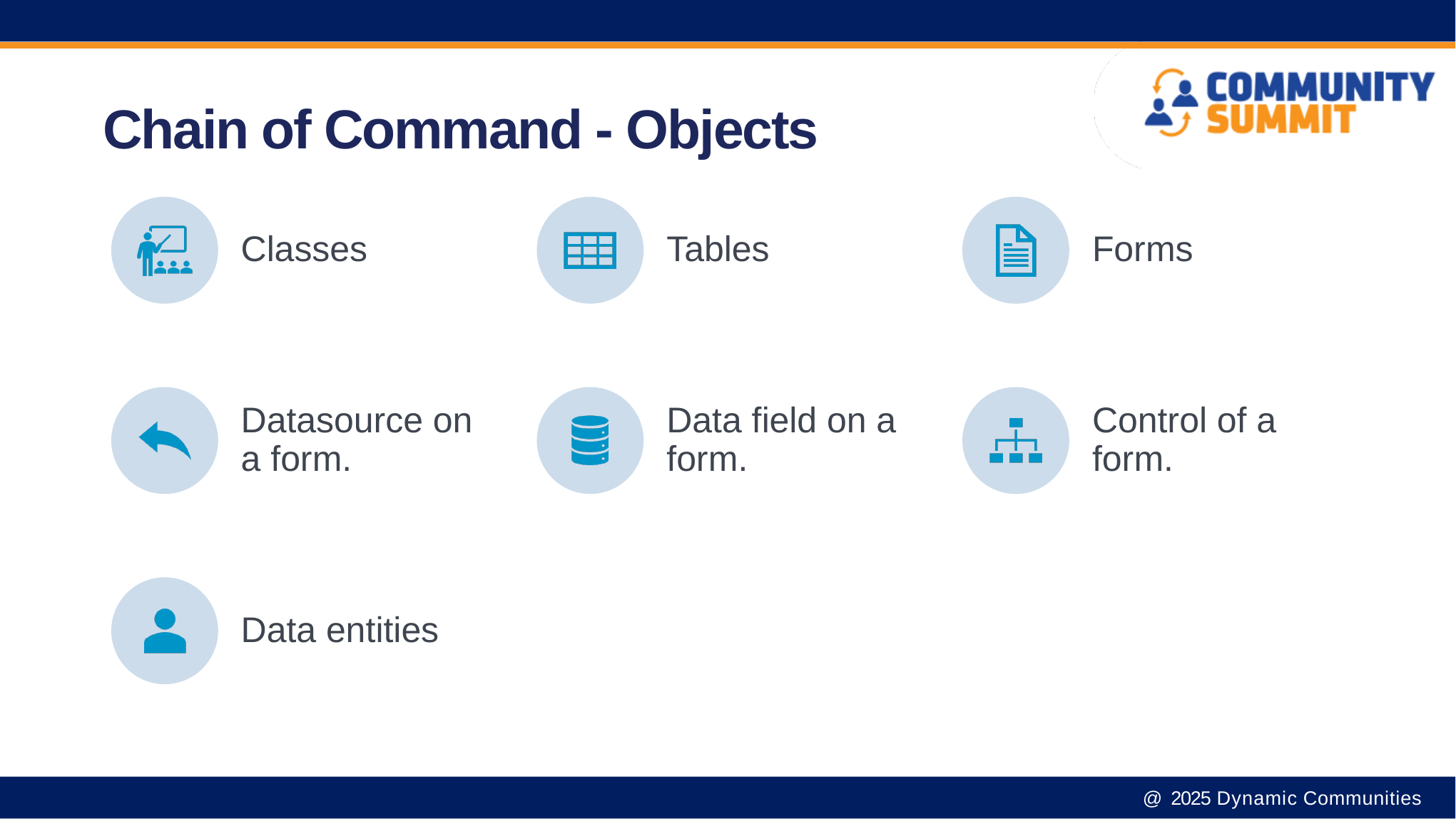

# Chain of Command - Objects
Classes
Tables
Forms
Datasource on a form.
Data field on a form.
Control of a form.
Data entities